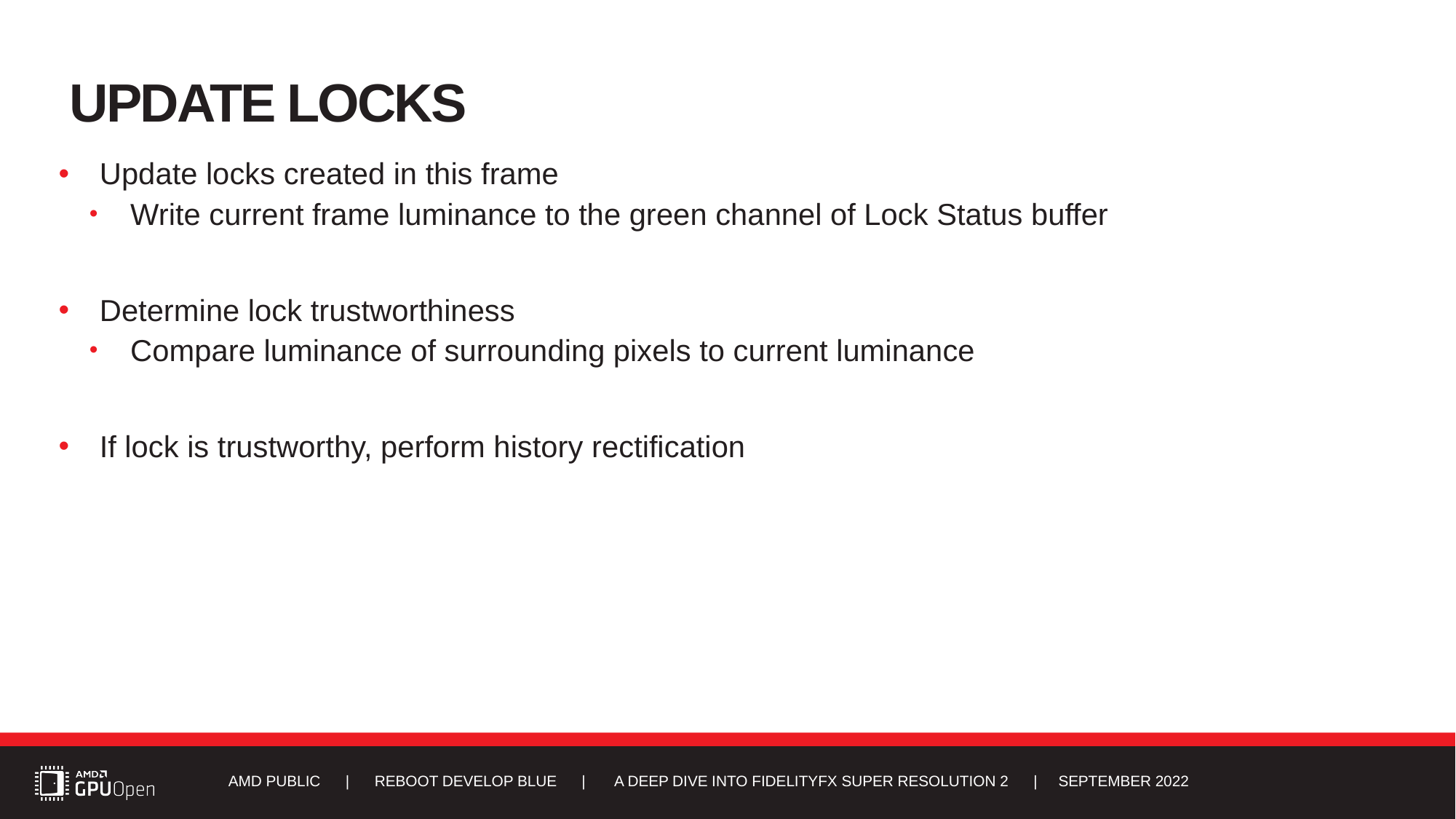

# Update Locks
Update locks created in this frame
Write current frame luminance to the green channel of Lock Status buffer

Determine lock trustworthiness
Compare luminance of surrounding pixels to current luminance

If lock is trustworthy, perform history rectification